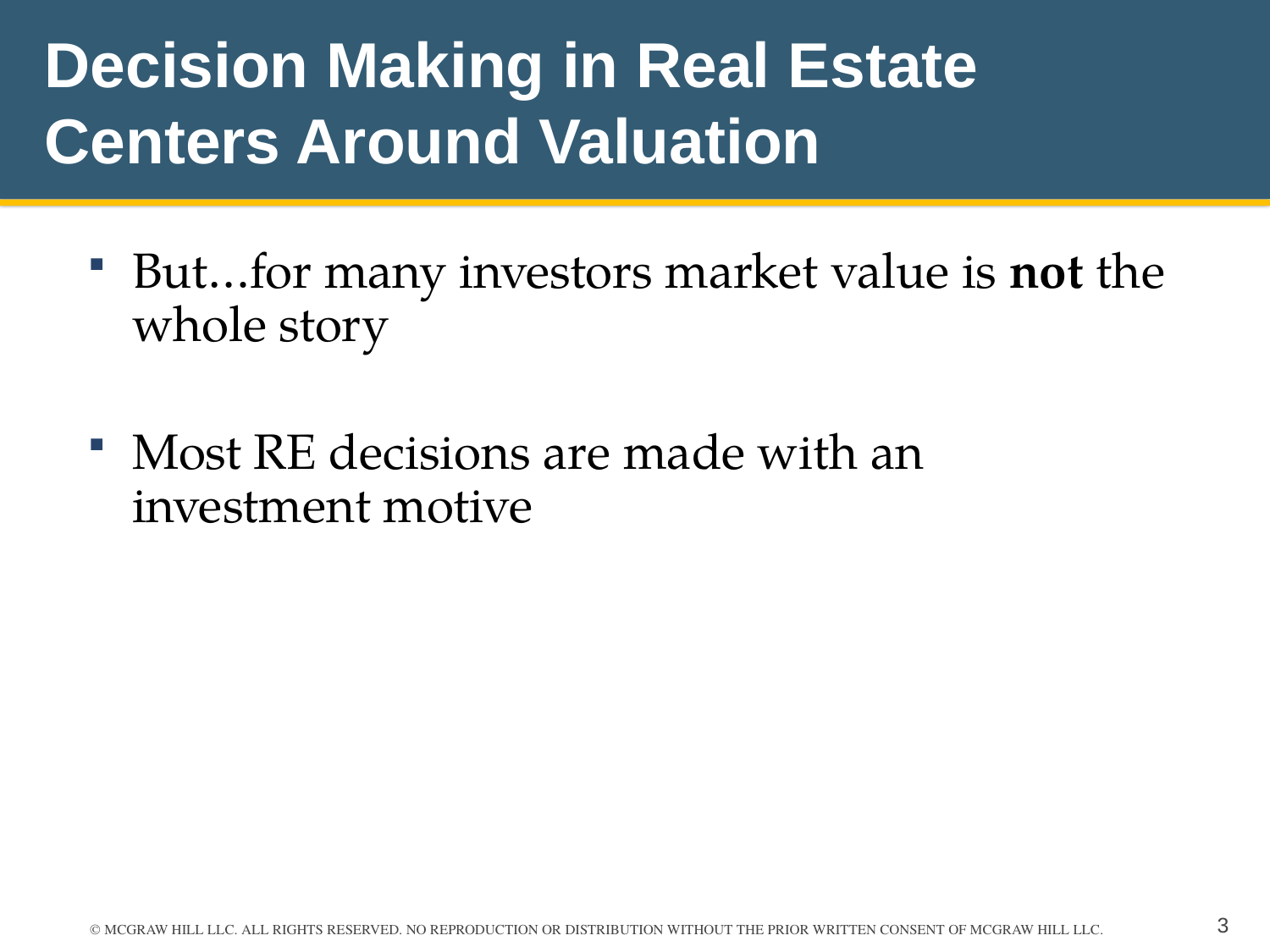

# Decision Making in Real Estate Centers Around Valuation
But…for many investors market value is not the whole story

Most RE decisions are made with an investment motive
© MCGRAW HILL LLC. ALL RIGHTS RESERVED. NO REPRODUCTION OR DISTRIBUTION WITHOUT THE PRIOR WRITTEN CONSENT OF MCGRAW HILL LLC.
3